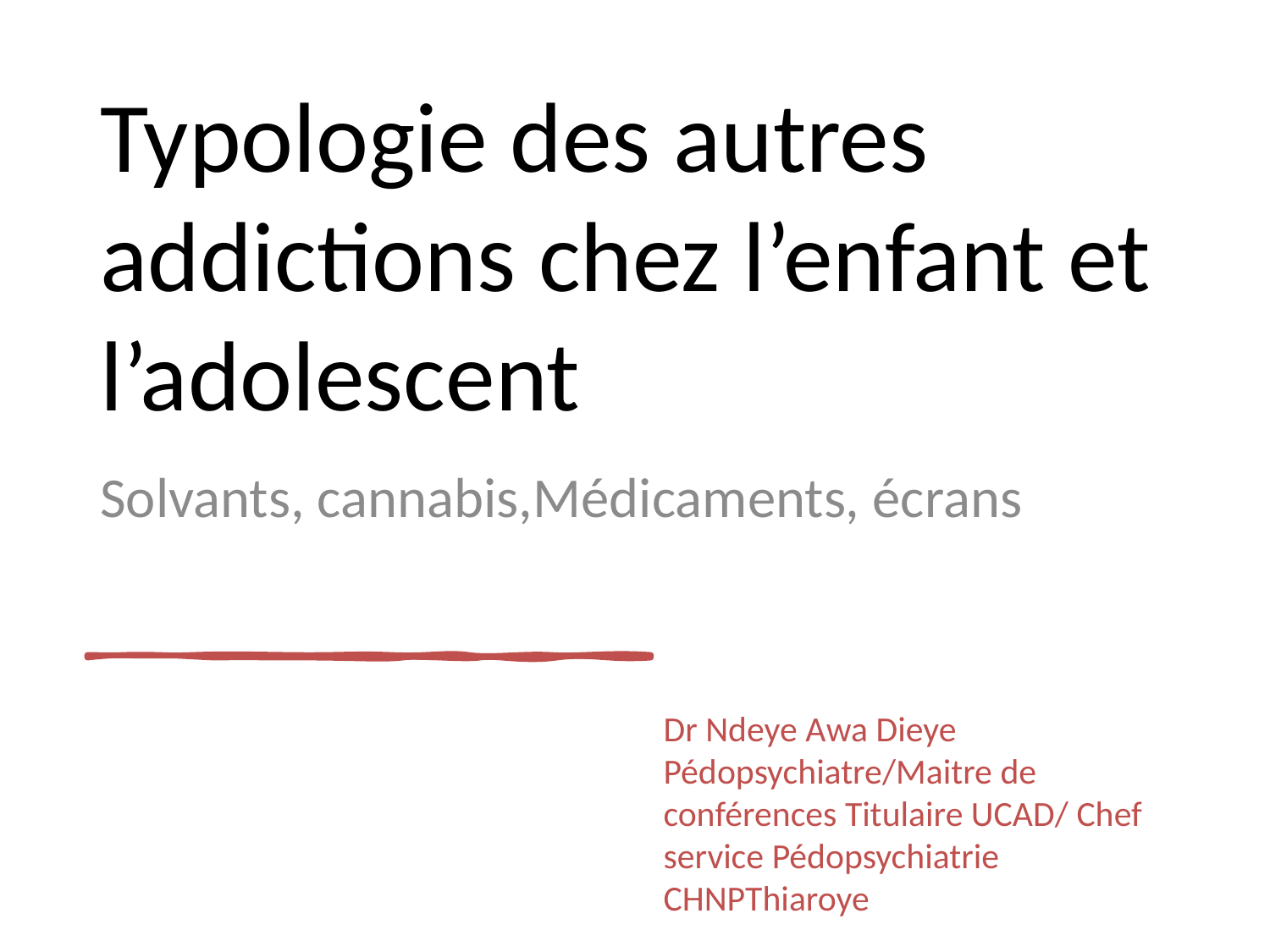

# Typologie des autres addictions chez l’enfant et l’adolescent
Solvants, cannabis,Médicaments, écrans

Dr Ndeye Awa Dieye
Pédopsychiatre/Maitre de conférences Titulaire UCAD/ Chef service Pédopsychiatrie CHNPThiaroye